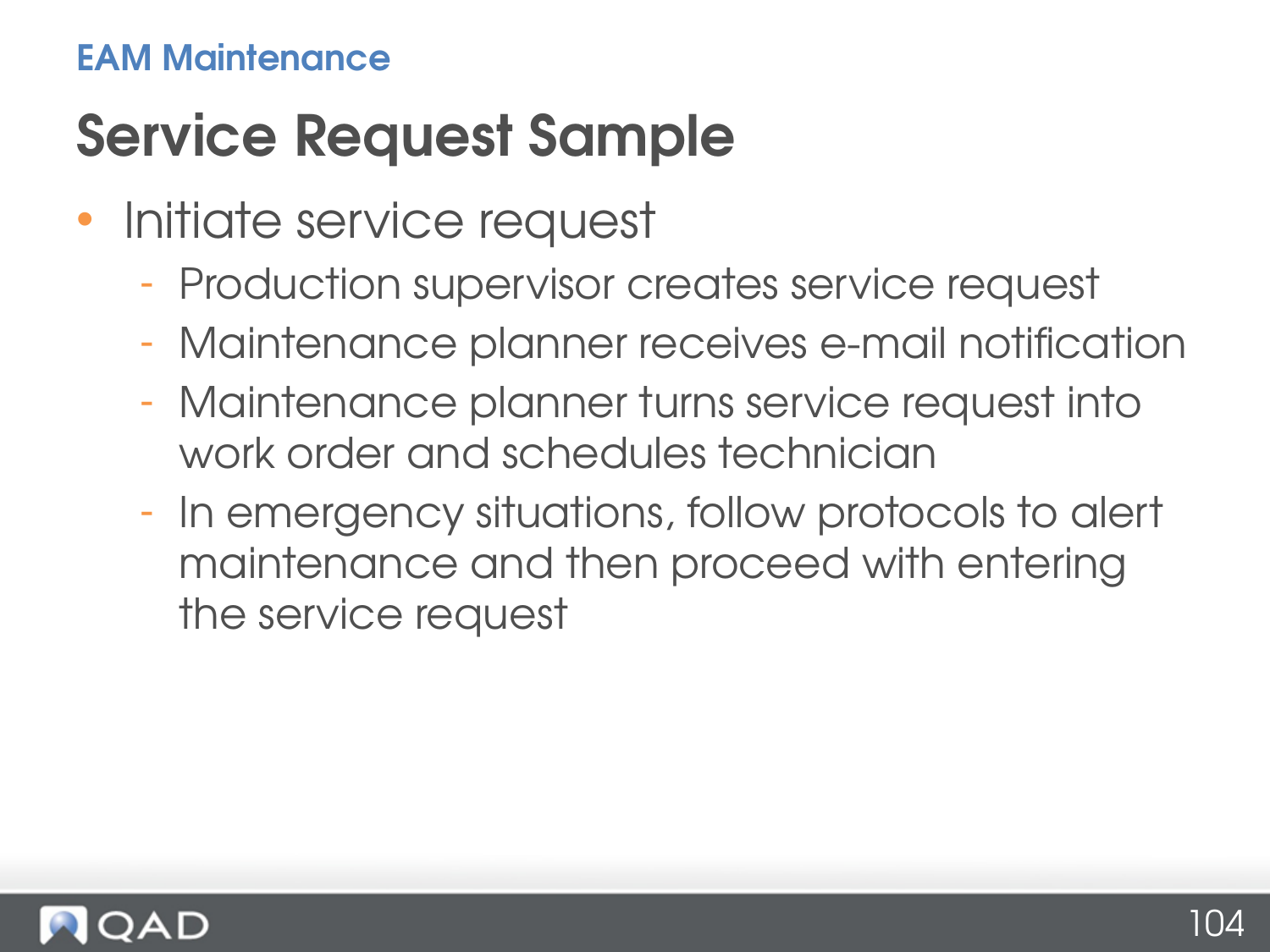

EAM Maintenance
# Service Request Sample
Initiate service request
Production supervisor creates service request
Maintenance planner receives e-mail notification
Maintenance planner turns service request into work order and schedules technician
In emergency situations, follow protocols to alert maintenance and then proceed with entering the service request

104